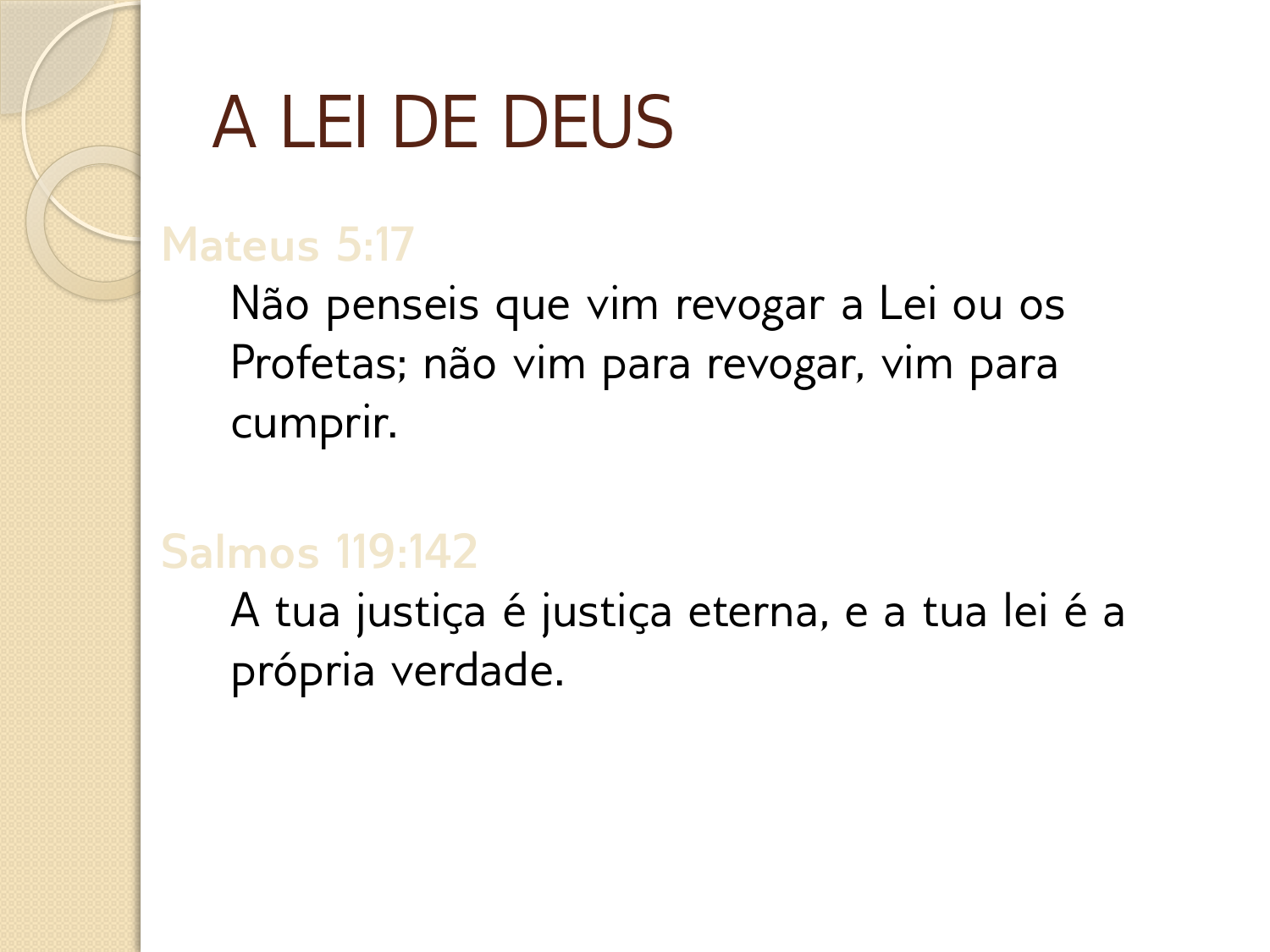

# A LEI DE DEUS
Mateus 5:17
Não penseis que vim revogar a Lei ou os Profetas; não vim para revogar, vim para cumprir.
Salmos 119:142
A tua justiça é justiça eterna, e a tua lei é a própria verdade.